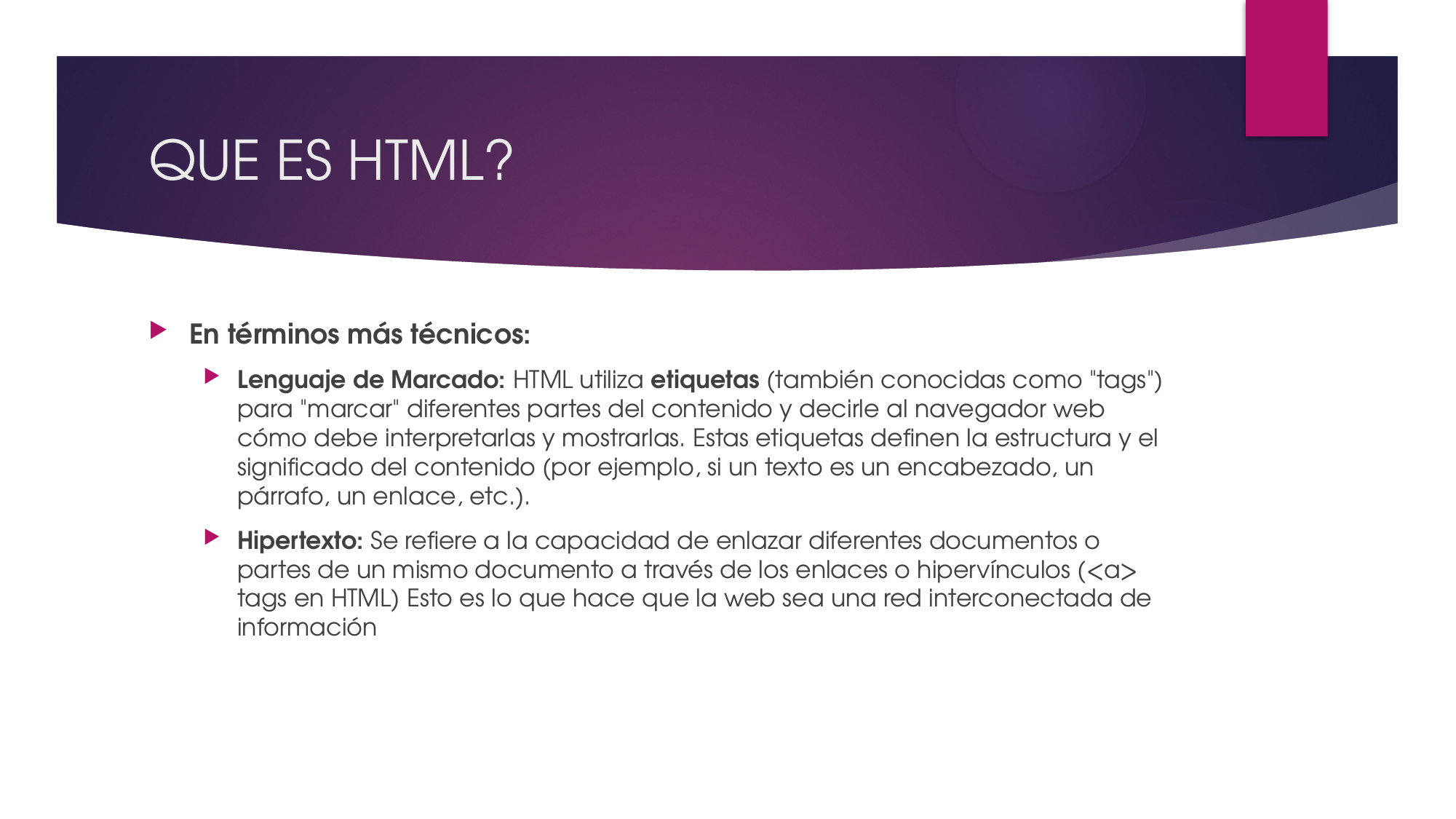

# QUE ES HTML?
En términos más técnicos:
Lenguaje de Marcado: HTML utiliza etiquetas (también conocidas como "tags") para "marcar" diferentes partes del contenido y decirle al navegador web cómo debe interpretarlas y mostrarlas. Estas etiquetas definen la estructura y el significado del contenido (por ejemplo, si un texto es un encabezado, un párrafo, un enlace, etc.).
Hipertexto: Se refiere a la capacidad de enlazar diferentes documentos o partes de un mismo documento a través de los enlaces o hipervínculos (<a> tags en HTML) Esto es lo que hace que la web sea una red interconectada de información